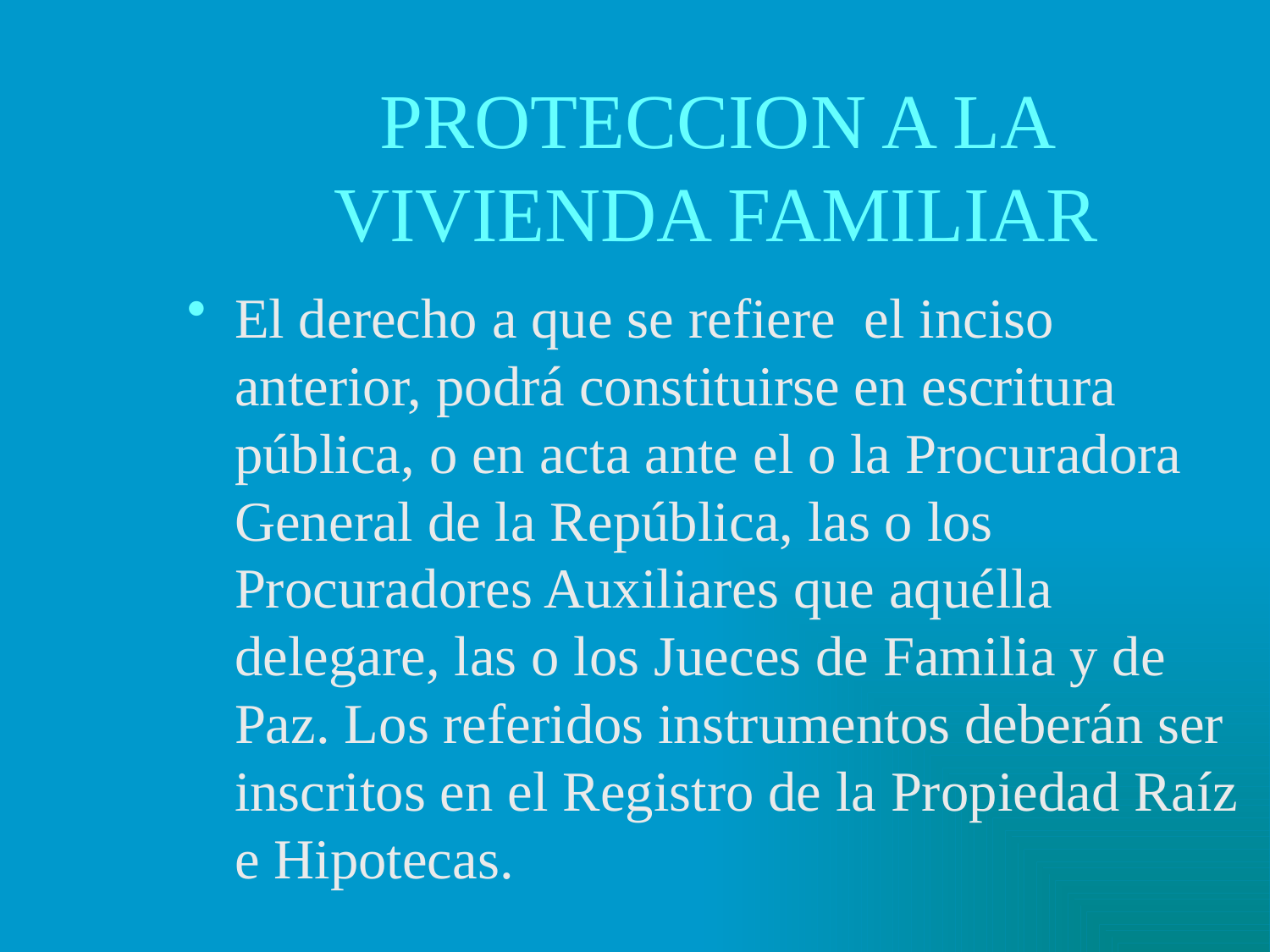

# PROTECCION A LA VIVIENDA FAMILIAR
El derecho a que se refiere  el inciso anterior, podrá constituirse en escritura pública, o en acta ante el o la Procuradora General de la República, las o los Procuradores Auxiliares que aquélla delegare, las o los Jueces de Familia y de Paz. Los referidos instrumentos deberán ser inscritos en el Registro de la Propiedad Raíz e Hipotecas.